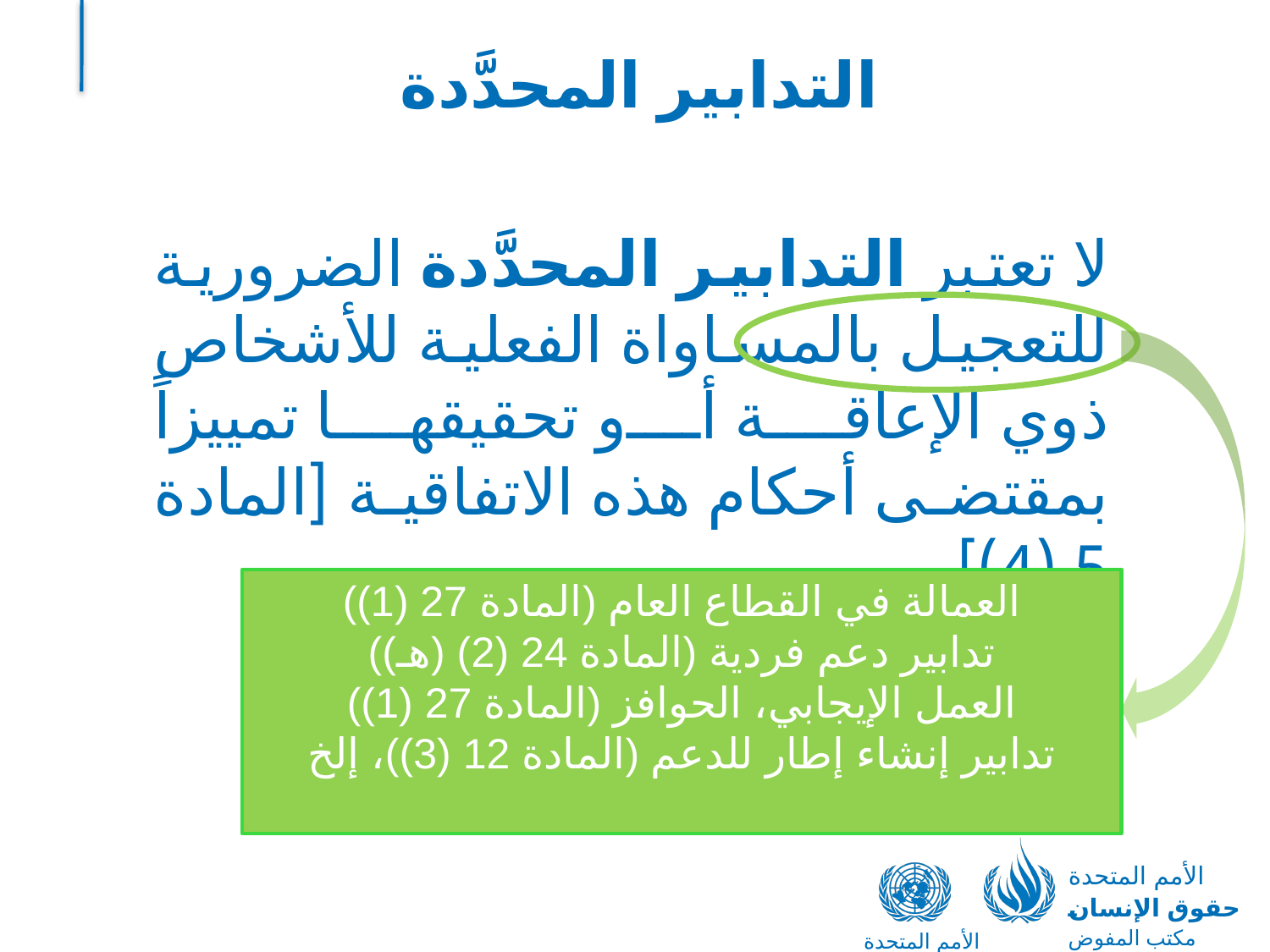

# التدابير المحدَّدة
لا تعتبر التدابير المحدَّدة الضرورية للتعجيل بالمساواة الفعلية للأشخاص ذوي الإعاقة أو تحقيقها تمييزاً بمقتضى أحكام هذه الاتفاقية [المادة 5 (4)]

العمالة في القطاع العام (المادة 27 (1))
تدابير دعم فردية (المادة 24 (2) (هـ))
العمل الإيجابي، الحوافز (المادة 27 (1))
تدابير إنشاء إطار للدعم (المادة 12 (3))، إلخ

الأمم المتحدة
حقوق الإنسان
مكتب المفوض السامي
الأمم المتحدة